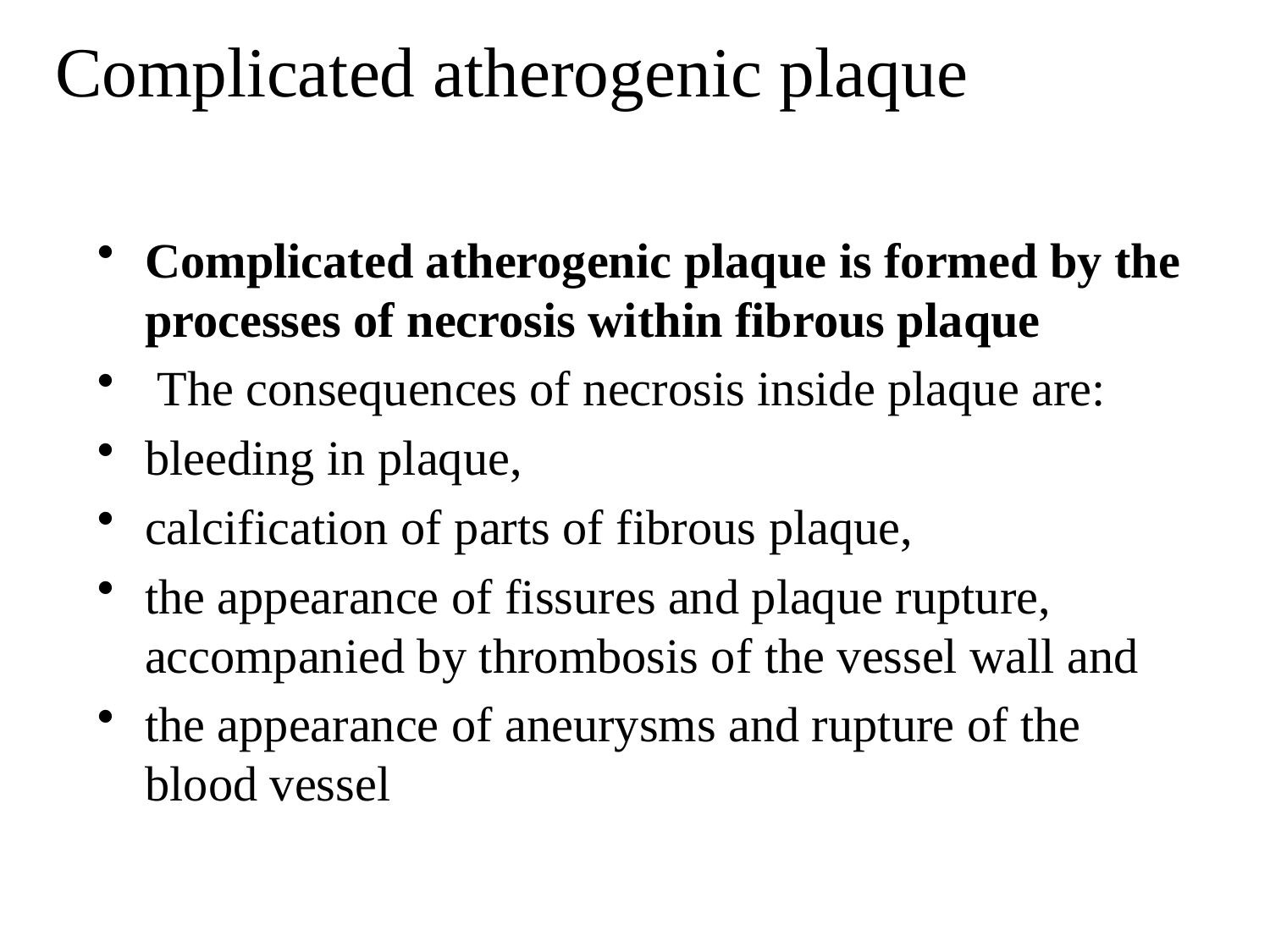

# Complicated atherogenic plaque

Complicated atherogenic plaque is formed by the processes of necrosis within fibrous plaque
 The consequences of necrosis inside plaque are:
bleeding in plaque,
calcification of parts of fibrous plaque,
the appearance of fissures and plaque rupture, accompanied by thrombosis of the vessel wall and
the appearance of aneurysms and rupture of the blood vessel